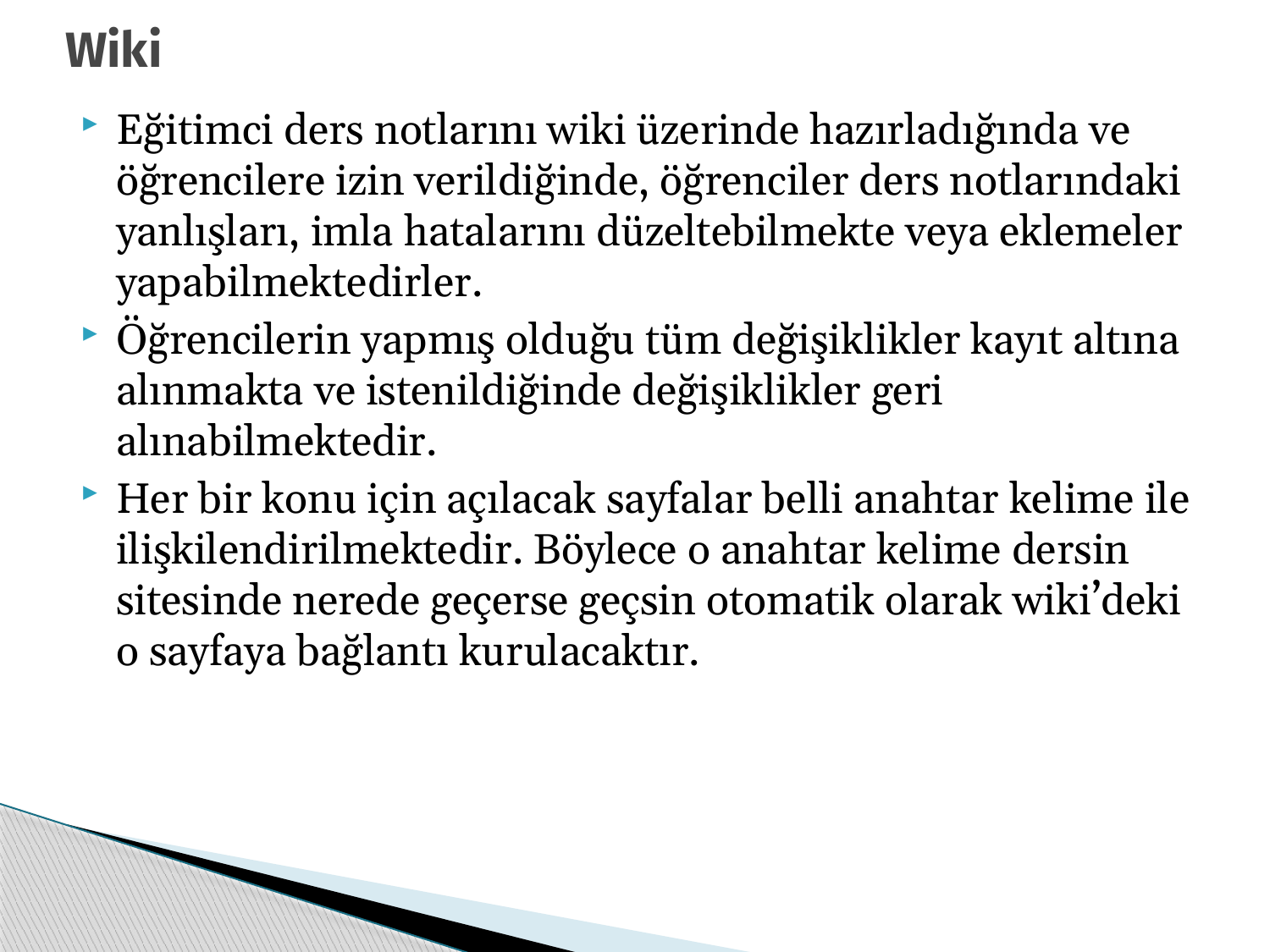

# Wiki
Eğitimci ders notlarını wiki üzerinde hazırladığında ve öğrencilere izin verildiğinde, öğrenciler ders notlarındaki yanlışları, imla hatalarını düzeltebilmekte veya eklemeler yapabilmektedirler.
Öğrencilerin yapmış olduğu tüm değişiklikler kayıt altına alınmakta ve istenildiğinde değişiklikler geri alınabilmektedir.
Her bir konu için açılacak sayfalar belli anahtar kelime ile ilişkilendirilmektedir. Böylece o anahtar kelime dersin sitesinde nerede geçerse geçsin otomatik olarak wiki’deki o sayfaya bağlantı kurulacaktır.